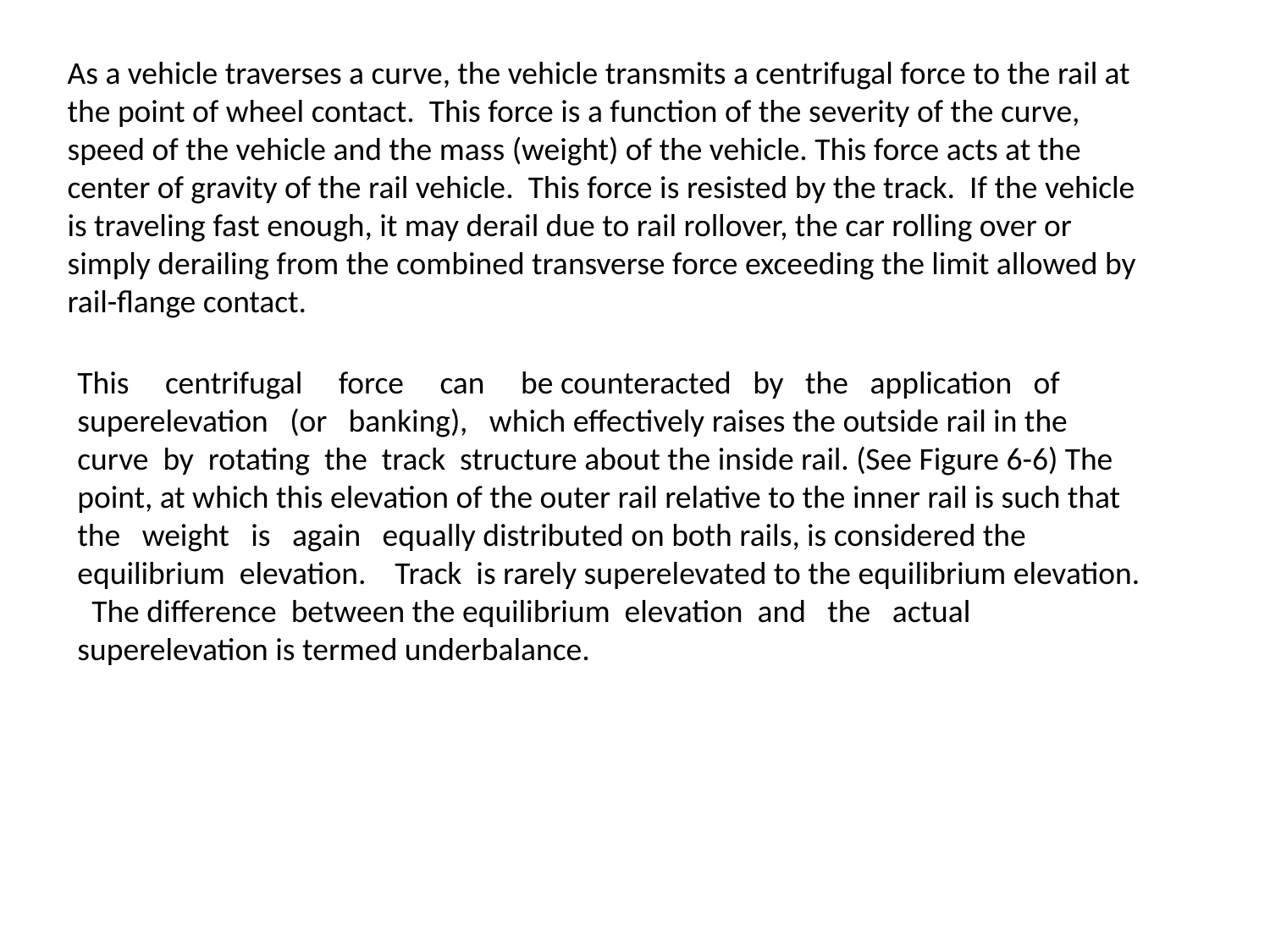

As a vehicle traverses a curve, the vehicle transmits a centrifugal force to the rail at the point of wheel contact.  This force is a function of the severity of the curve, speed of the vehicle and the mass (weight) of the vehicle. This force acts at the center of gravity of the rail vehicle.  This force is resisted by the track.  If the vehicle is traveling fast enough, it may derail due to rail rollover, the car rolling over or simply derailing from the combined transverse force exceeding the limit allowed by rail-flange contact.
This     centrifugal     force     can     be counteracted   by   the   application   of superelevation   (or   banking),   which effectively raises the outside rail in the curve  by  rotating  the  track  structure about the inside rail. (See Figure 6-6) The point, at which this elevation of the outer rail relative to the inner rail is such that   the   weight   is   again   equally distributed on both rails, is considered the  equilibrium  elevation.    Track  is rarely superelevated to the equilibrium elevation.   The difference  between the equilibrium  elevation  and   the   actual superelevation is termed underbalance.